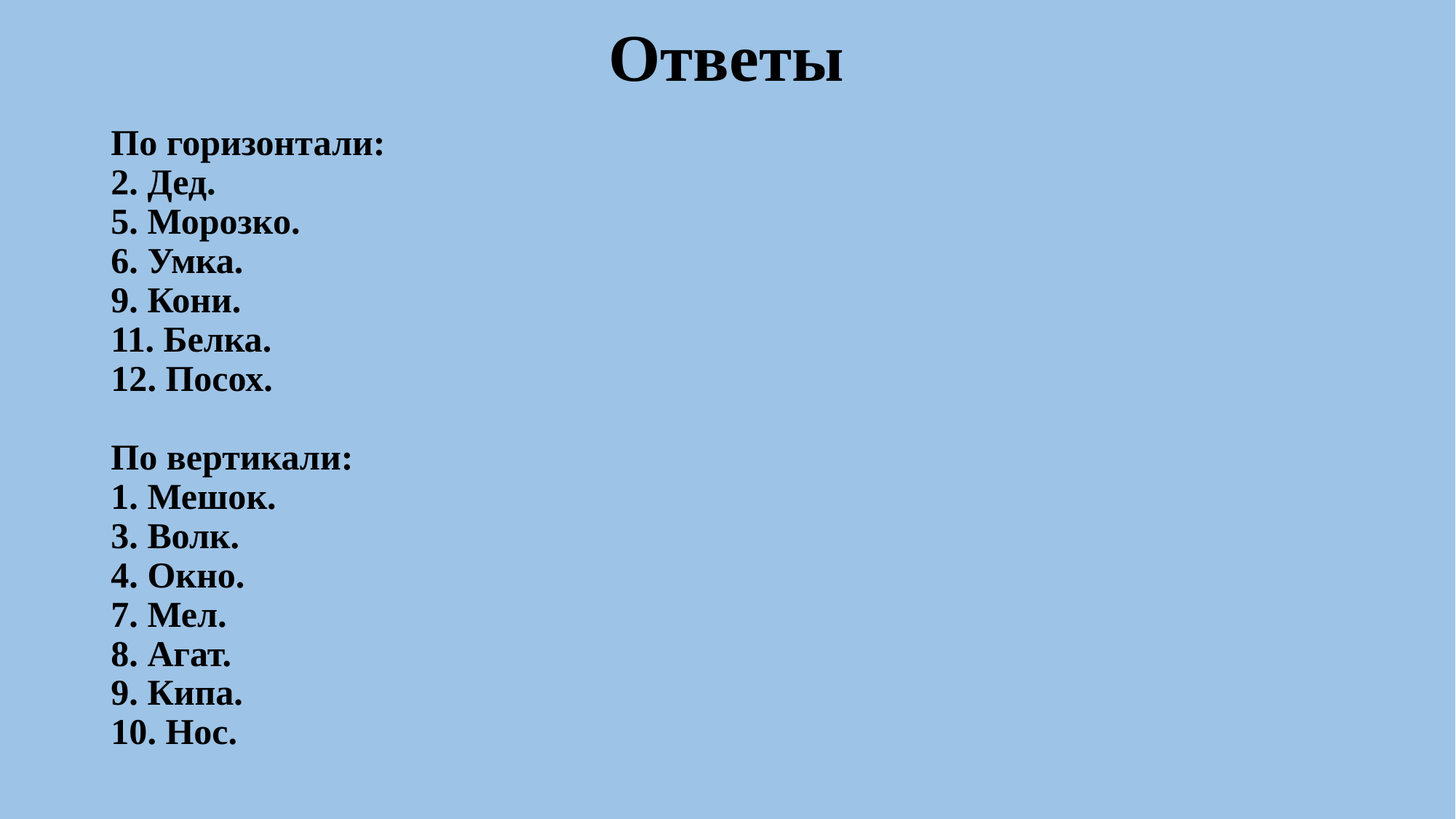

# Ответы
По горизонтали:
2. Дед.
5. Морозко.
6. Умка.
9. Кони.
11. Белка.
12. Посох.
По вертикали:
1. Мешок.
3. Волк.
4. Окно.
7. Мел.
8. Агат.
9. Кипа.
10. Нос.